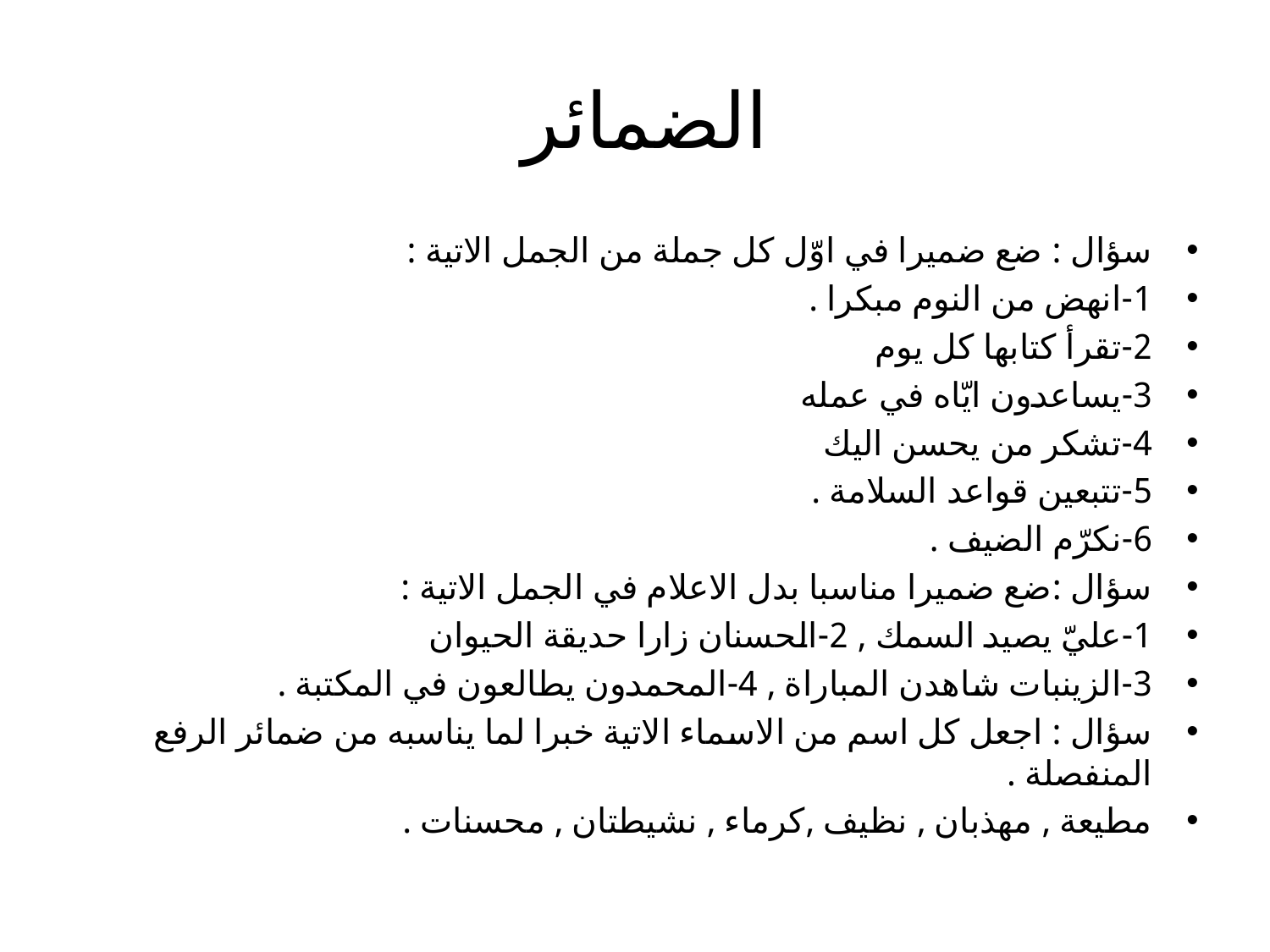

# الضمائر
سؤال : ضع ضميرا في اوّل كل جملة من الجمل الاتية :
1-انهض من النوم مبكرا .
2-تقرأ كتابها كل يوم
3-يساعدون ايّاه في عمله
4-تشكر من يحسن اليك
5-تتبعين قواعد السلامة .
6-نكرّم الضيف .
سؤال :ضع ضميرا مناسبا بدل الاعلام في الجمل الاتية :
1-عليّ يصيد السمك , 2-الحسنان زارا حديقة الحيوان
3-الزينبات شاهدن المباراة , 4-المحمدون يطالعون في المكتبة .
سؤال : اجعل كل اسم من الاسماء الاتية خبرا لما يناسبه من ضمائر الرفع المنفصلة .
مطيعة , مهذبان , نظيف ,كرماء , نشيطتان , محسنات .